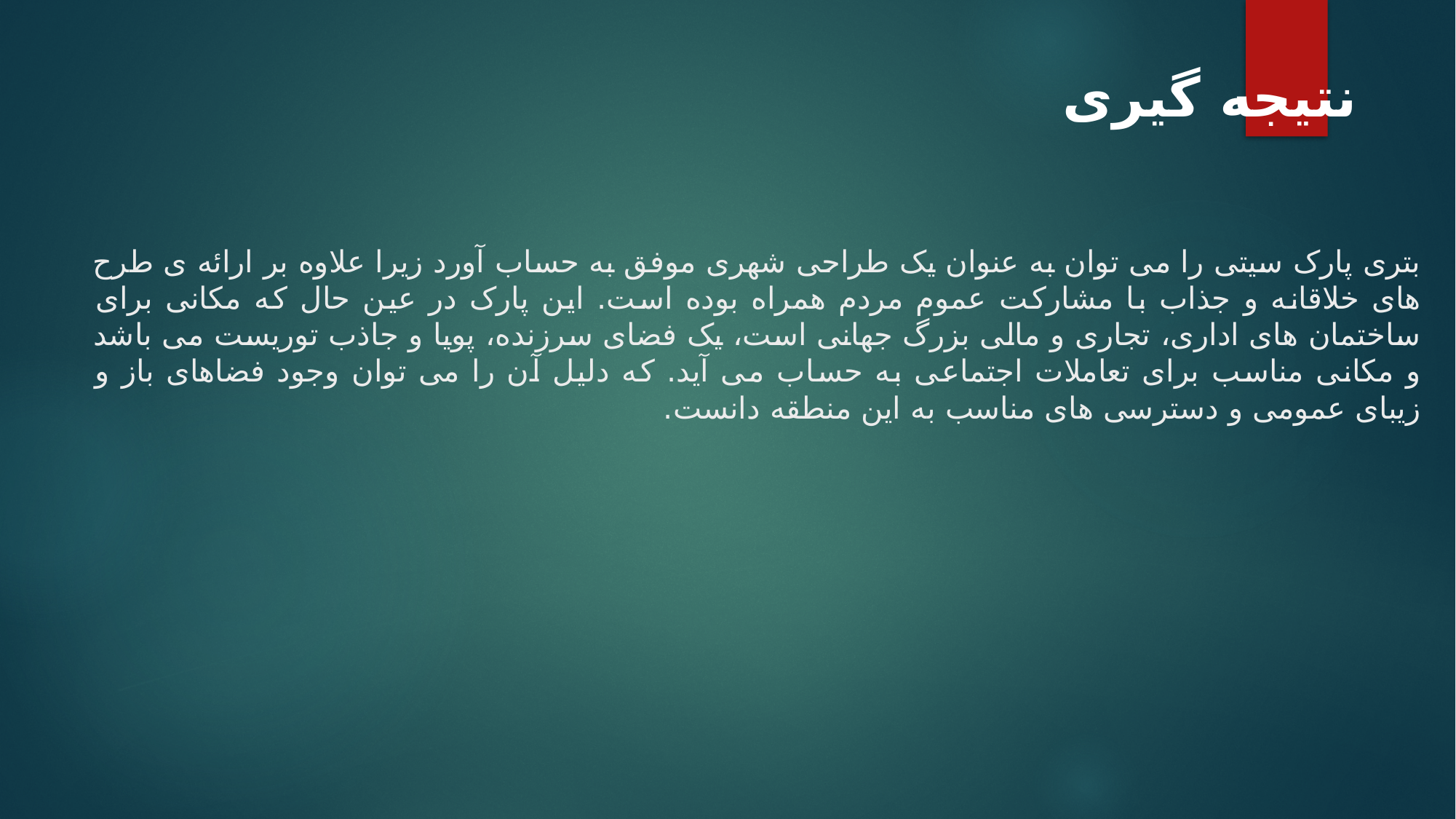

# نتیجه گیری
	بتری پارک سیتی را می توان به عنوان یک طراحی شهری موفق به حساب آورد زیرا علاوه بر ارائه ی طرح های خلاقانه و جذاب با مشارکت عموم مردم همراه بوده است. این پارک در عین حال که مکانی برای ساختمان های اداری، تجاری و مالی بزرگ جهانی است، یک فضای سرزنده، پویا و جاذب توریست می باشد و مکانی مناسب برای تعاملات اجتماعی به حساب می آید. که دلیل آن را می توان وجود فضاهای باز و زیبای عمومی و دسترسی های مناسب به این منطقه دانست.